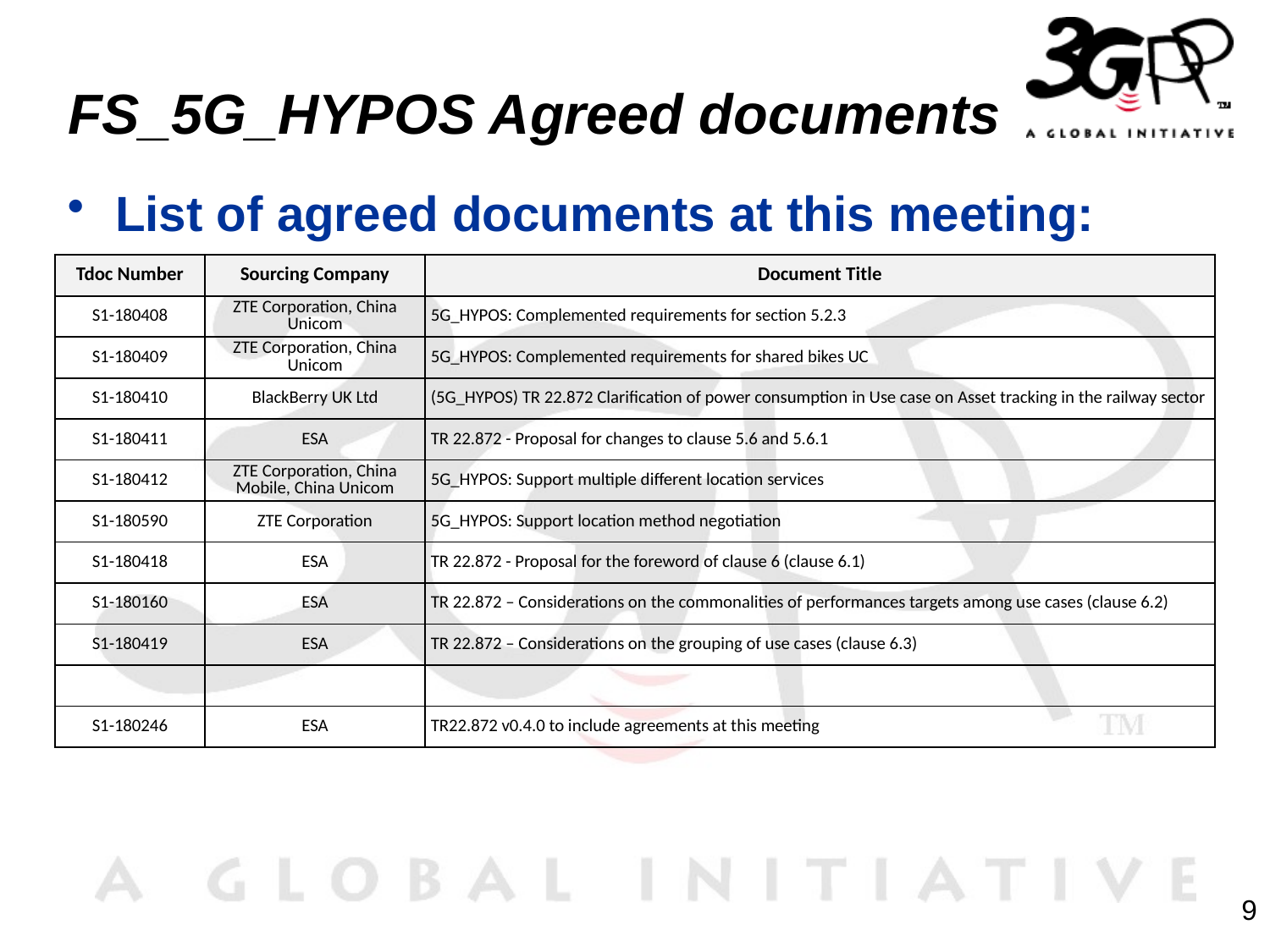

# FS_5G_HYPOS Agreed documents
List of agreed documents at this meeting:
| Tdoc Number | Sourcing Company | Document Title |
| --- | --- | --- |
| S1-180408 | ZTE Corporation, China Unicom | 5G\_HYPOS: Complemented requirements for section 5.2.3 |
| S1-180409 | ZTE Corporation, China Unicom | 5G\_HYPOS: Complemented requirements for shared bikes UC |
| S1-180410 | BlackBerry UK Ltd | (5G\_HYPOS) TR 22.872 Clarification of power consumption in Use case on Asset tracking in the railway sector |
| S1-180411 | ESA | TR 22.872 - Proposal for changes to clause 5.6 and 5.6.1 |
| S1-180412 | ZTE Corporation, China Mobile, China Unicom | 5G\_HYPOS: Support multiple different location services |
| S1-180590 | ZTE Corporation | 5G\_HYPOS: Support location method negotiation |
| S1-180418 | ESA | TR 22.872 - Proposal for the foreword of clause 6 (clause 6.1) |
| S1-180160 | ESA | TR 22.872 – Considerations on the commonalities of performances targets among use cases (clause 6.2) |
| S1-180419 | ESA | TR 22.872 – Considerations on the grouping of use cases (clause 6.3) |
|  |  |  |
| S1-180246 | ESA | TR22.872 v0.4.0 to include agreements at this meeting |
9